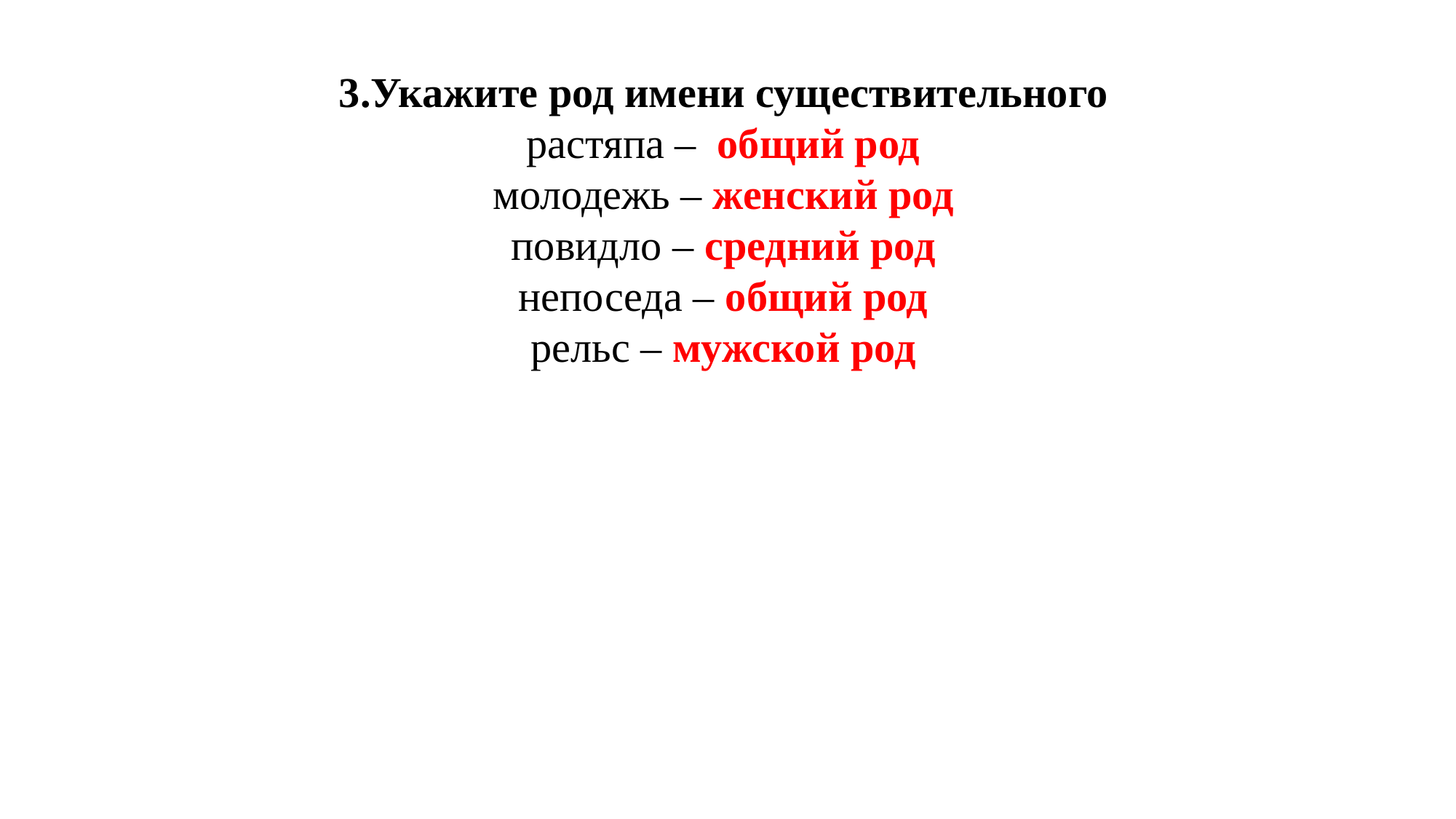

3.Укажите род имени существительного
растяпа –  общий род
молодежь – женский род
повидло – средний род
непоседа – общий род
рельс – мужской род